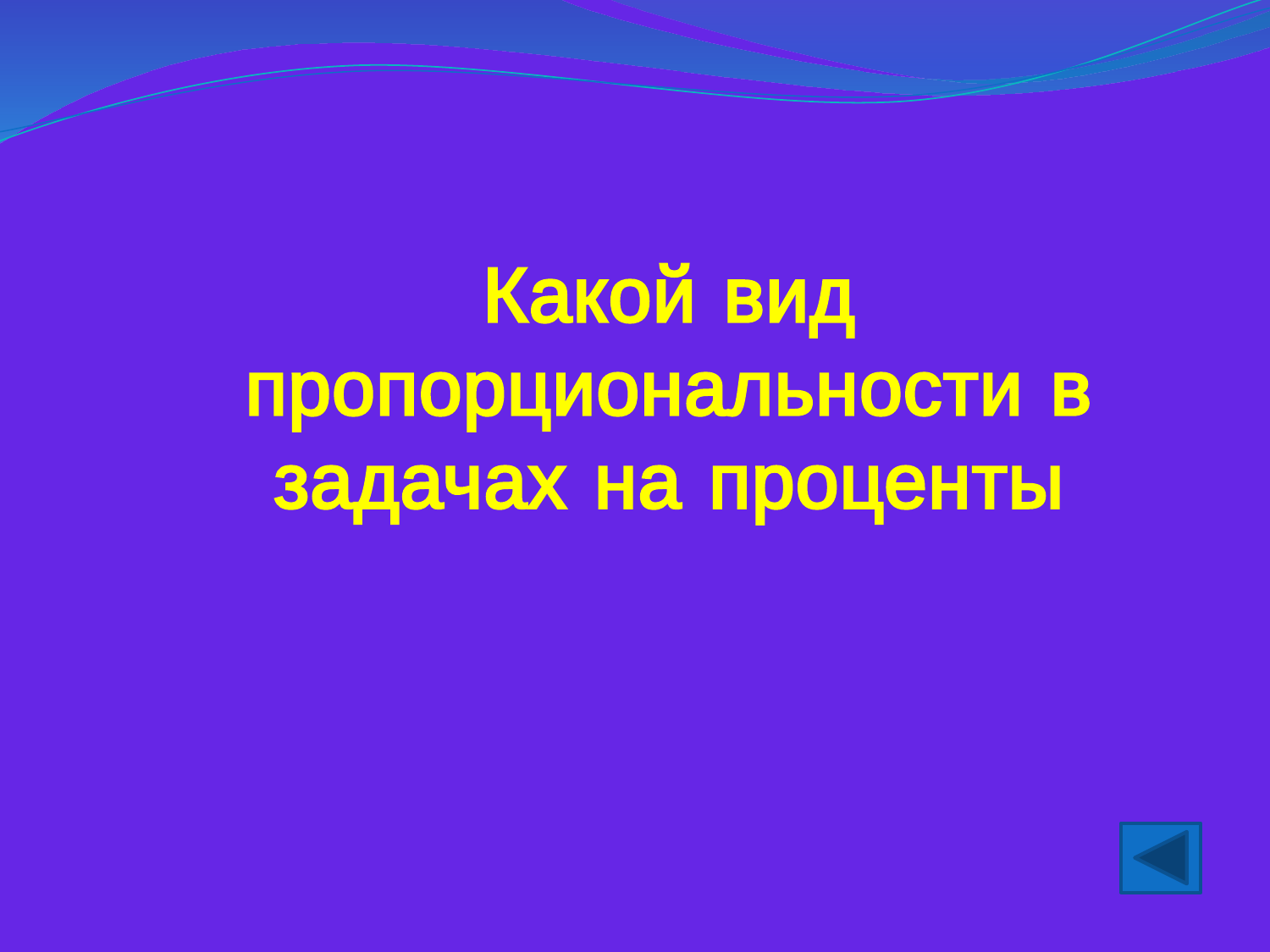

Какой вид пропорциональности в задачах на проценты